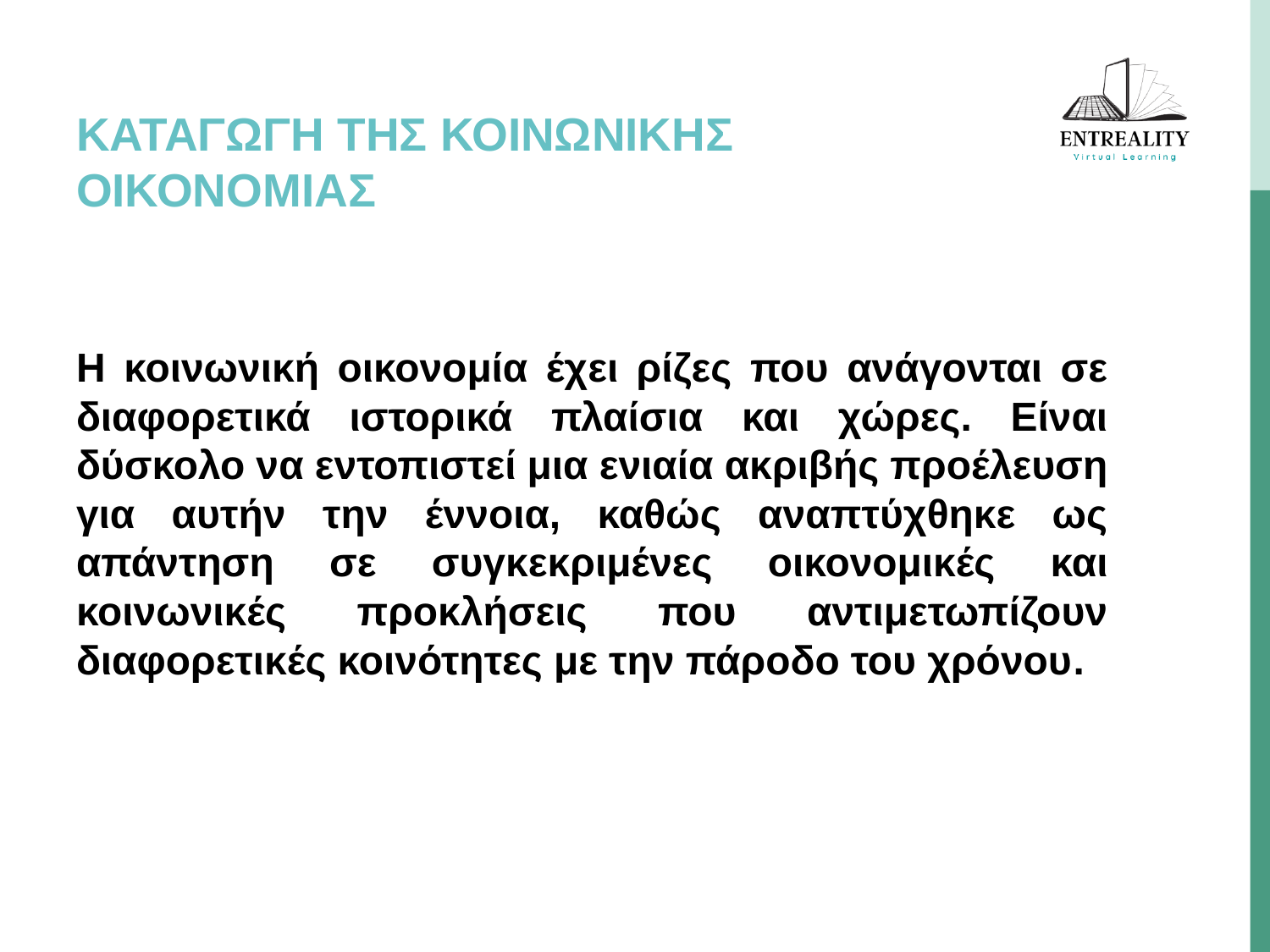

# ΚΑΤΑΓΩΓΗ ΤΗΣ ΚΟΙΝΩΝΙΚΗΣ ΟΙΚΟΝΟΜΙΑΣ

Η κοινωνική οικονομία έχει ρίζες που ανάγονται σε διαφορετικά ιστορικά πλαίσια και χώρες. Είναι δύσκολο να εντοπιστεί μια ενιαία ακριβής προέλευση για αυτήν την έννοια, καθώς αναπτύχθηκε ως απάντηση σε συγκεκριμένες οικονομικές και κοινωνικές προκλήσεις που αντιμετωπίζουν διαφορετικές κοινότητες με την πάροδο του χρόνου.